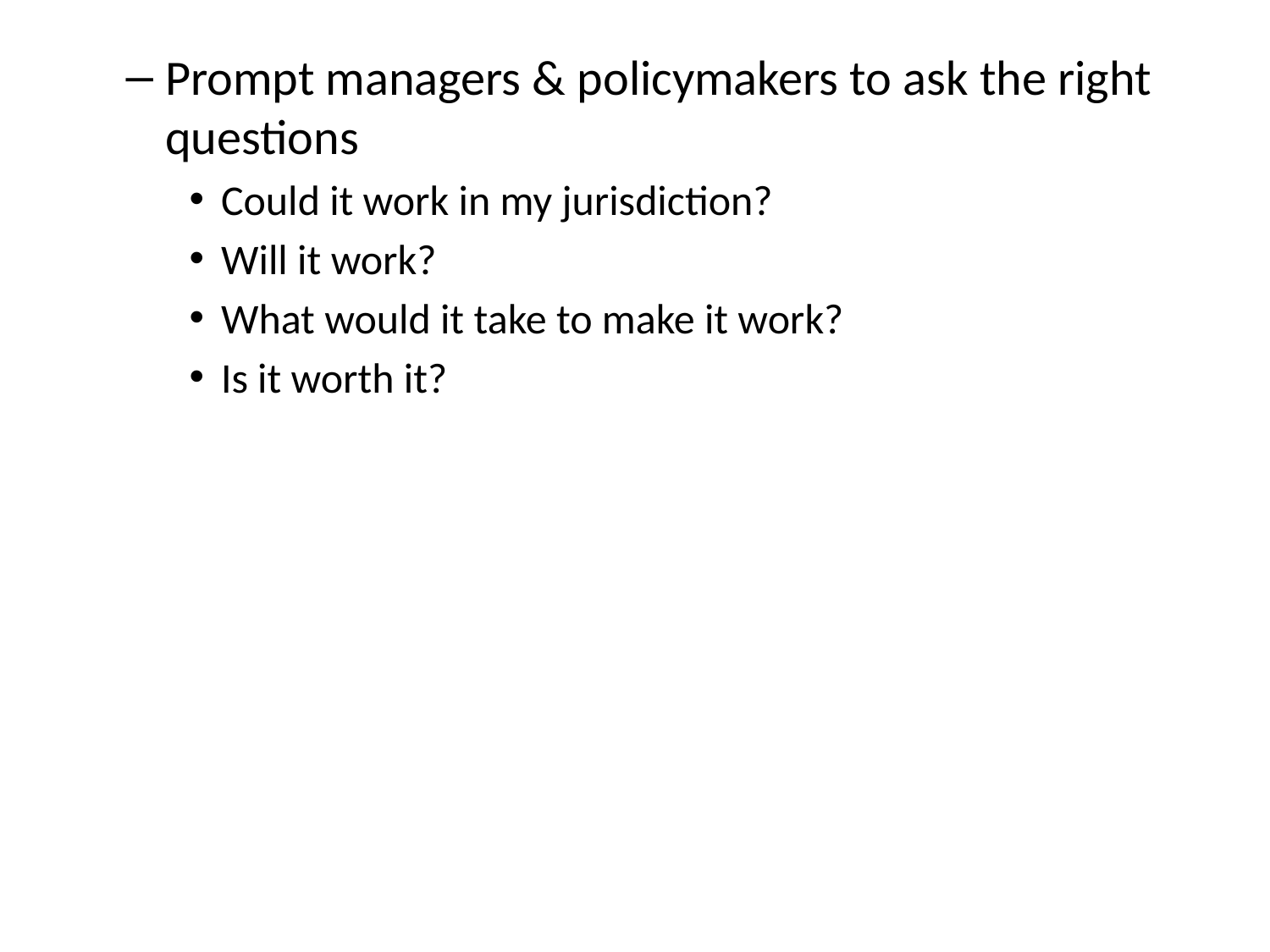

Prompt managers & policymakers to ask the right questions
Could it work in my jurisdiction?
Will it work?
What would it take to make it work?
Is it worth it?